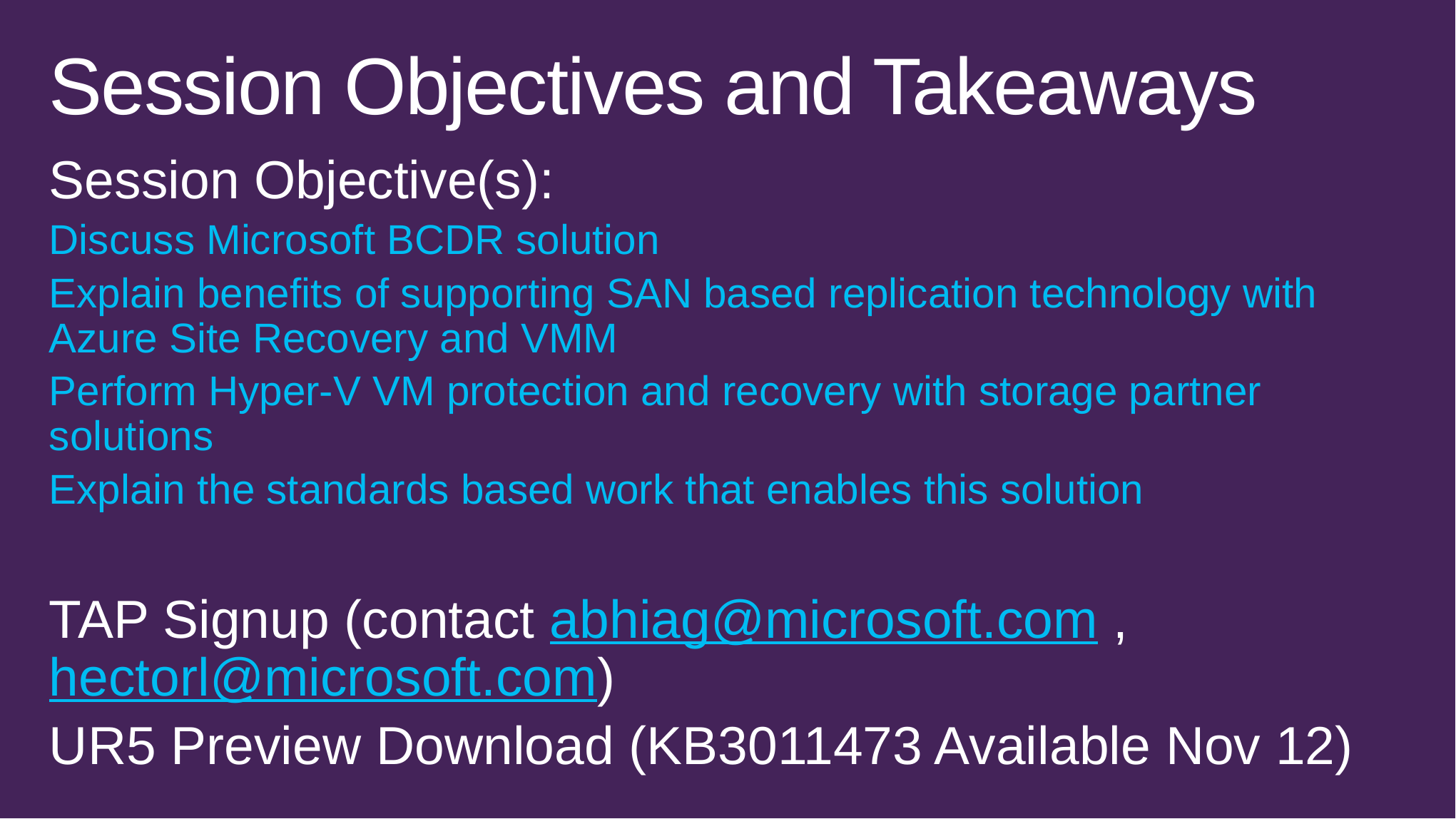

# Session Objectives and Takeaways
Session Objective(s):
Discuss Microsoft BCDR solution
Explain benefits of supporting SAN based replication technology with Azure Site Recovery and VMM
Perform Hyper-V VM protection and recovery with storage partner solutions
Explain the standards based work that enables this solution

TAP Signup (contact abhiag@microsoft.com , hectorl@microsoft.com)
UR5 Preview Download (KB3011473 Available Nov 12)